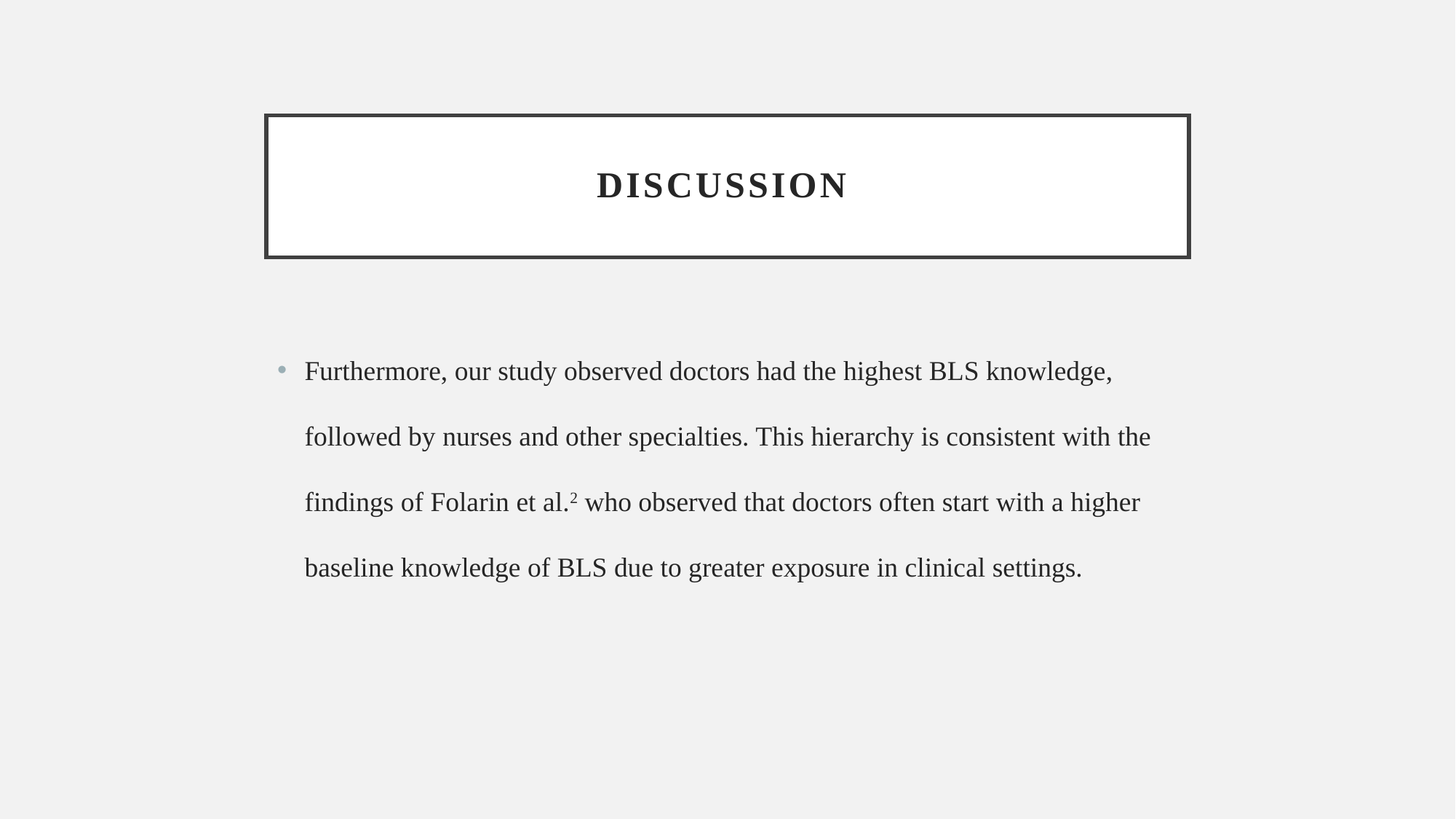

# Discussion
Furthermore, our study observed doctors had the highest BLS knowledge, followed by nurses and other specialties. This hierarchy is consistent with the findings of Folarin et al.2 who observed that doctors often start with a higher baseline knowledge of BLS due to greater exposure in clinical settings.